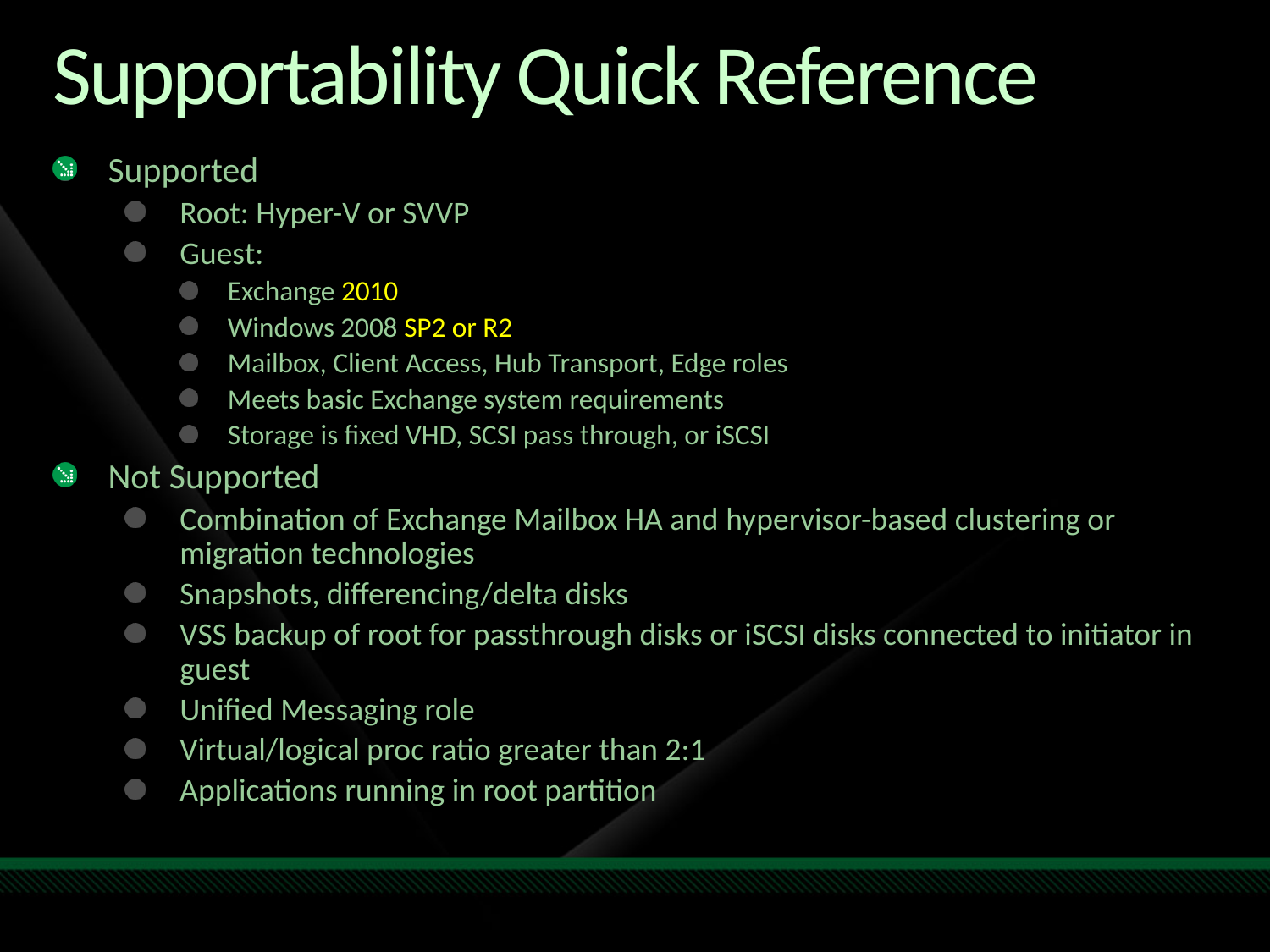

# Supportability Quick Reference
Supported
Root: Hyper-V or SVVP
Guest:
Exchange 2010
Windows 2008 SP2 or R2
Mailbox, Client Access, Hub Transport, Edge roles
Meets basic Exchange system requirements
Storage is fixed VHD, SCSI pass through, or iSCSI
Not Supported
Combination of Exchange Mailbox HA and hypervisor-based clustering or migration technologies
Snapshots, differencing/delta disks
VSS backup of root for passthrough disks or iSCSI disks connected to initiator in guest
Unified Messaging role
Virtual/logical proc ratio greater than 2:1
Applications running in root partition